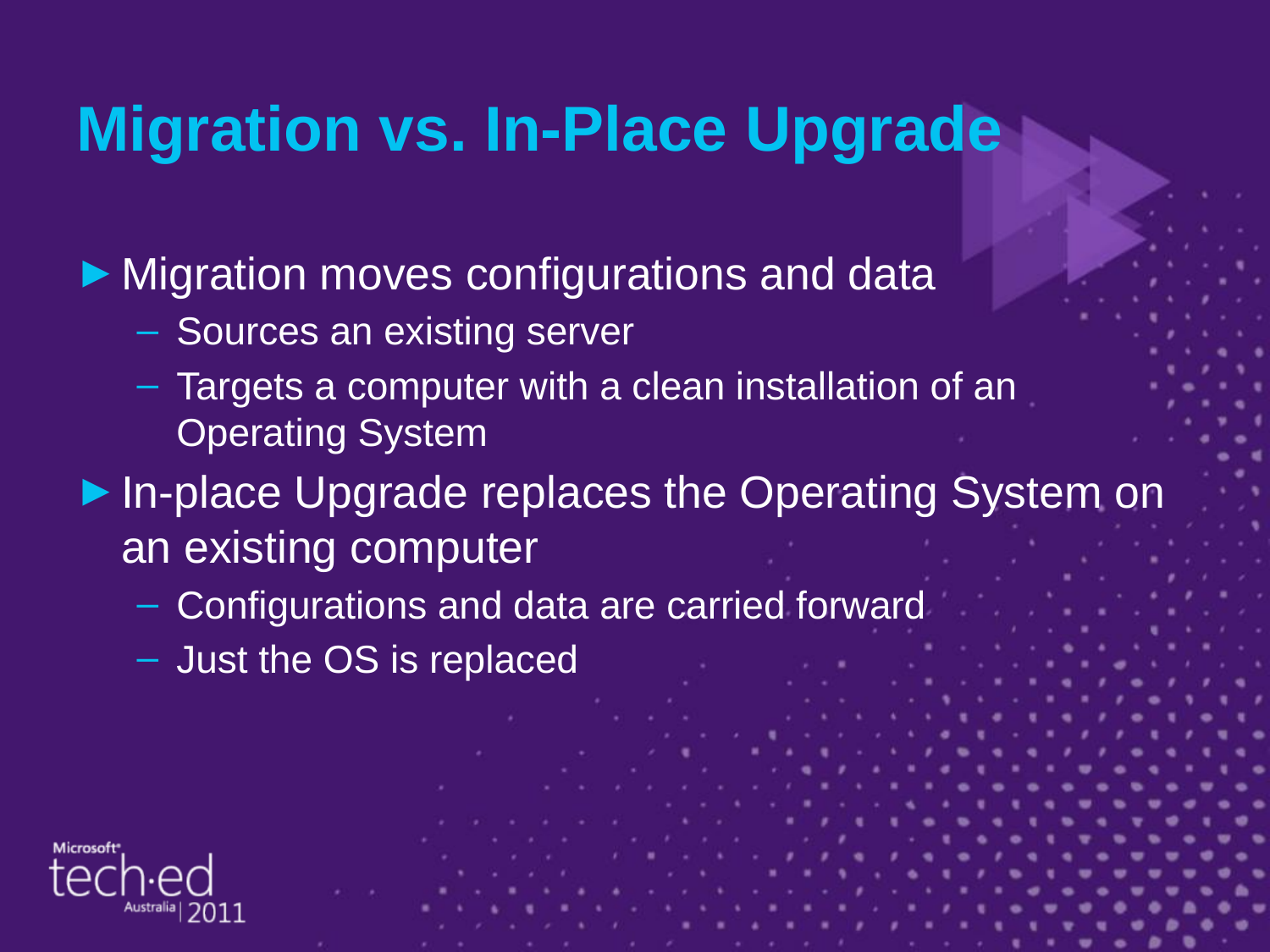

# Migration vs. In-Place Upgrade

Migration moves configurations and data
Sources an existing server
Targets a computer with a clean installation of an Operating System
In-place Upgrade replaces the Operating System on an existing computer
Configurations and data are carried forward
Just the OS is replaced